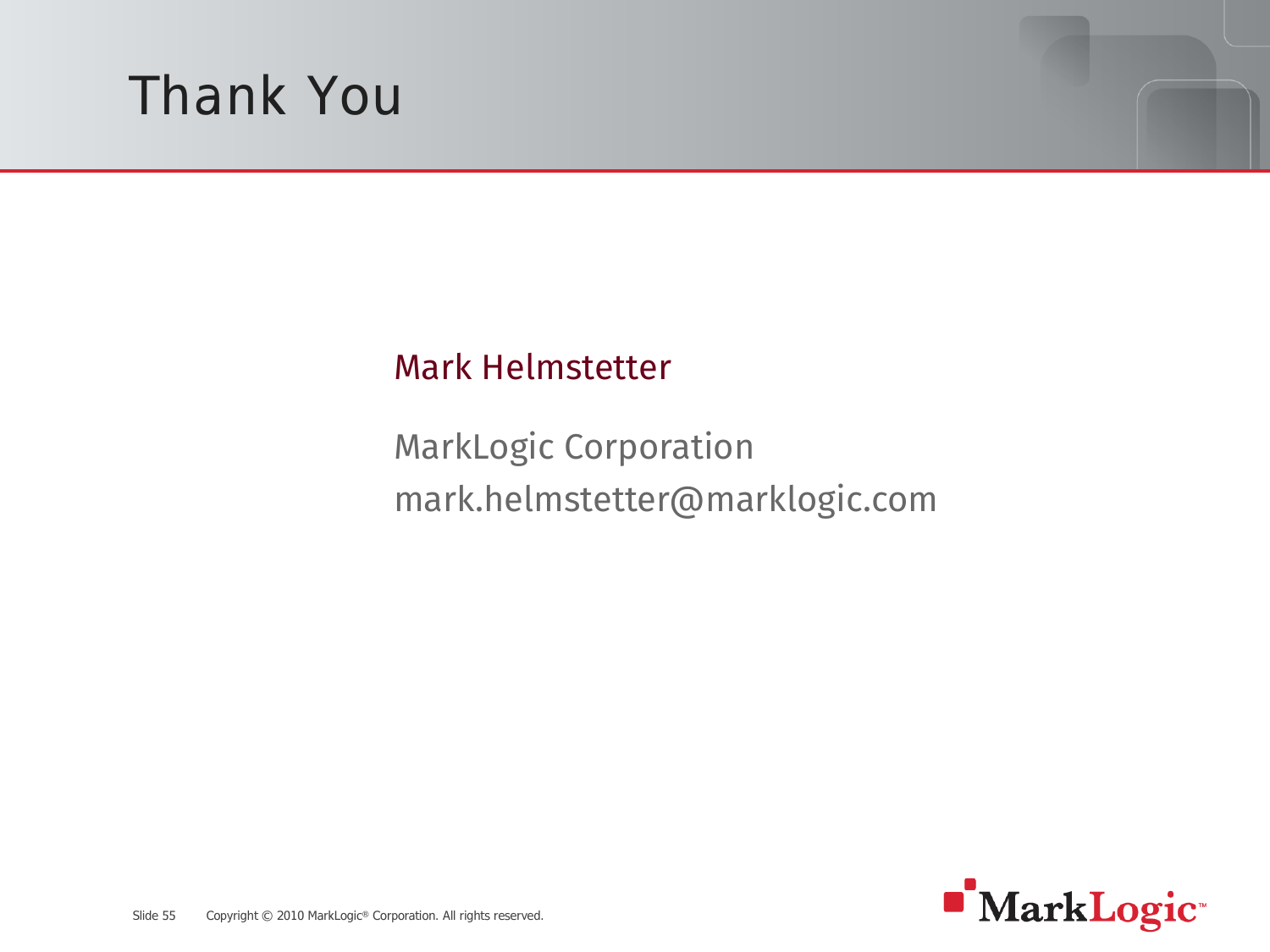

# Thank You
Mark Helmstetter
MarkLogic Corporation
mark.helmstetter@marklogic.com